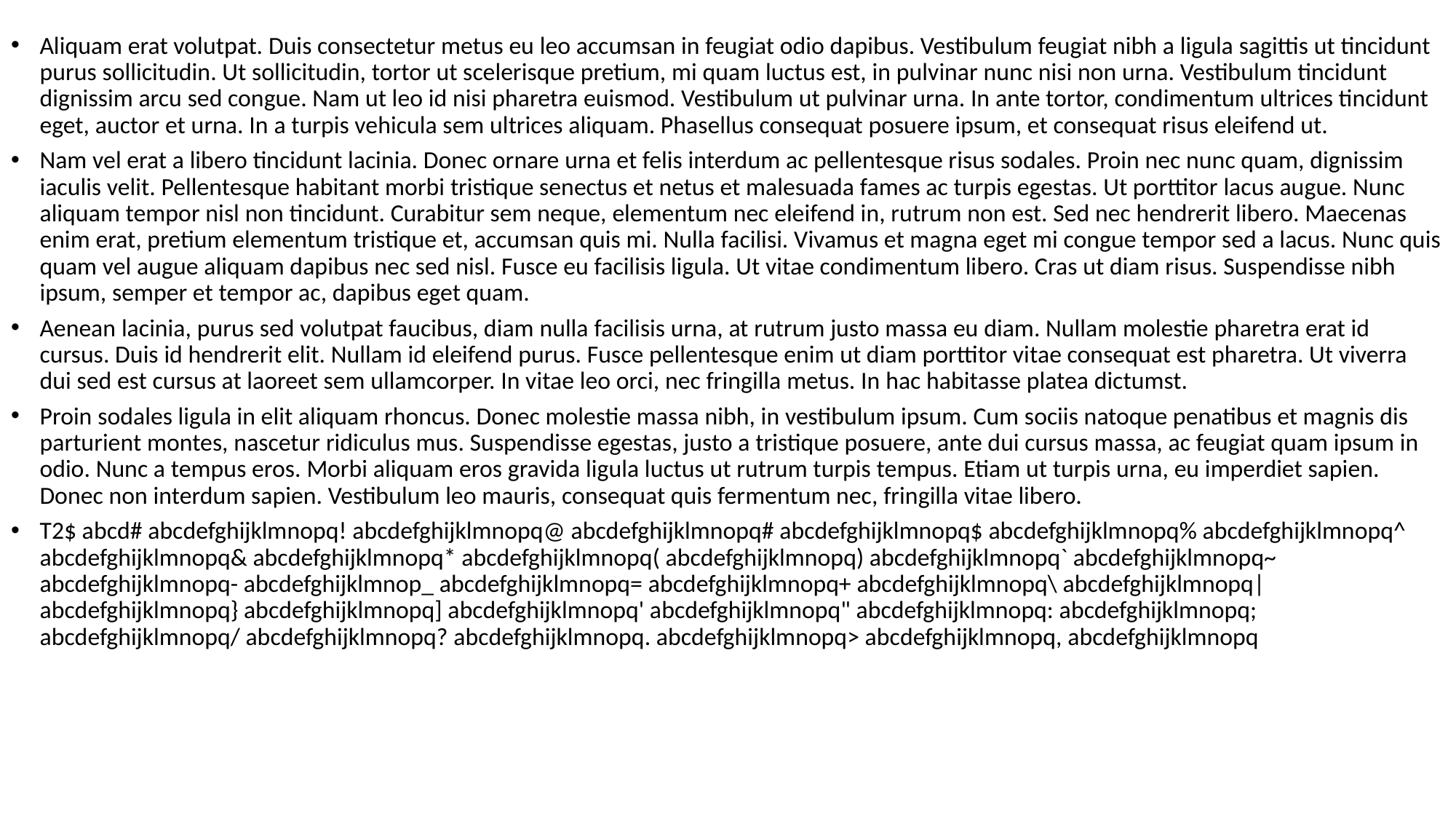

Aliquam erat volutpat. Duis consectetur metus eu leo accumsan in feugiat odio dapibus. Vestibulum feugiat nibh a ligula sagittis ut tincidunt purus sollicitudin. Ut sollicitudin, tortor ut scelerisque pretium, mi quam luctus est, in pulvinar nunc nisi non urna. Vestibulum tincidunt dignissim arcu sed congue. Nam ut leo id nisi pharetra euismod. Vestibulum ut pulvinar urna. In ante tortor, condimentum ultrices tincidunt eget, auctor et urna. In a turpis vehicula sem ultrices aliquam. Phasellus consequat posuere ipsum, et consequat risus eleifend ut.
Nam vel erat a libero tincidunt lacinia. Donec ornare urna et felis interdum ac pellentesque risus sodales. Proin nec nunc quam, dignissim iaculis velit. Pellentesque habitant morbi tristique senectus et netus et malesuada fames ac turpis egestas. Ut porttitor lacus augue. Nunc aliquam tempor nisl non tincidunt. Curabitur sem neque, elementum nec eleifend in, rutrum non est. Sed nec hendrerit libero. Maecenas enim erat, pretium elementum tristique et, accumsan quis mi. Nulla facilisi. Vivamus et magna eget mi congue tempor sed a lacus. Nunc quis quam vel augue aliquam dapibus nec sed nisl. Fusce eu facilisis ligula. Ut vitae condimentum libero. Cras ut diam risus. Suspendisse nibh ipsum, semper et tempor ac, dapibus eget quam.
Aenean lacinia, purus sed volutpat faucibus, diam nulla facilisis urna, at rutrum justo massa eu diam. Nullam molestie pharetra erat id cursus. Duis id hendrerit elit. Nullam id eleifend purus. Fusce pellentesque enim ut diam porttitor vitae consequat est pharetra. Ut viverra dui sed est cursus at laoreet sem ullamcorper. In vitae leo orci, nec fringilla metus. In hac habitasse platea dictumst.
Proin sodales ligula in elit aliquam rhoncus. Donec molestie massa nibh, in vestibulum ipsum. Cum sociis natoque penatibus et magnis dis parturient montes, nascetur ridiculus mus. Suspendisse egestas, justo a tristique posuere, ante dui cursus massa, ac feugiat quam ipsum in odio. Nunc a tempus eros. Morbi aliquam eros gravida ligula luctus ut rutrum turpis tempus. Etiam ut turpis urna, eu imperdiet sapien. Donec non interdum sapien. Vestibulum leo mauris, consequat quis fermentum nec, fringilla vitae libero.
T2$ abcd# abcdefghijklmnopq! abcdefghijklmnopq@ abcdefghijklmnopq# abcdefghijklmnopq$ abcdefghijklmnopq% abcdefghijklmnopq^ abcdefghijklmnopq& abcdefghijklmnopq* abcdefghijklmnopq( abcdefghijklmnopq) abcdefghijklmnopq` abcdefghijklmnopq~ abcdefghijklmnopq- abcdefghijklmnop_ abcdefghijklmnopq= abcdefghijklmnopq+ abcdefghijklmnopq\ abcdefghijklmnopq| abcdefghijklmnopq} abcdefghijklmnopq] abcdefghijklmnopq' abcdefghijklmnopq" abcdefghijklmnopq: abcdefghijklmnopq; abcdefghijklmnopq/ abcdefghijklmnopq? abcdefghijklmnopq. abcdefghijklmnopq> abcdefghijklmnopq, abcdefghijklmnopq